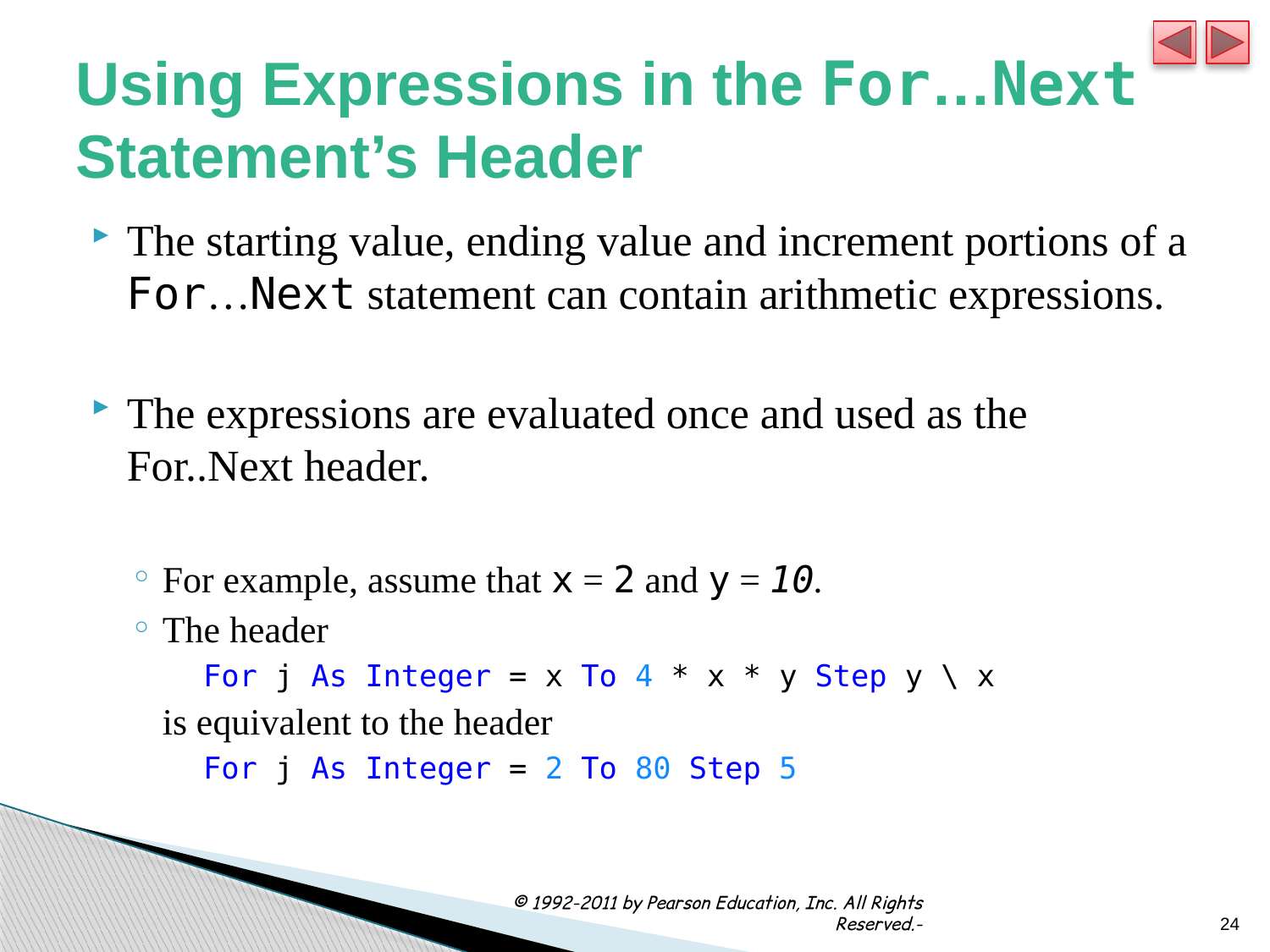

# Using Expressions in the For…Next Statement’s Header
The starting value, ending value and increment portions of a For…Next statement can contain arithmetic expressions.

The expressions are evaluated once and used as the For..Next header.

For example, assume that x = 2 and y = 10.
The header
For j As Integer = x To 4 * x * y Step y \ x
	is equivalent to the header
For j As Integer = 2 To 80 Step 5
© 1992-2011 by Pearson Education, Inc. All Rights Reserved.-
24